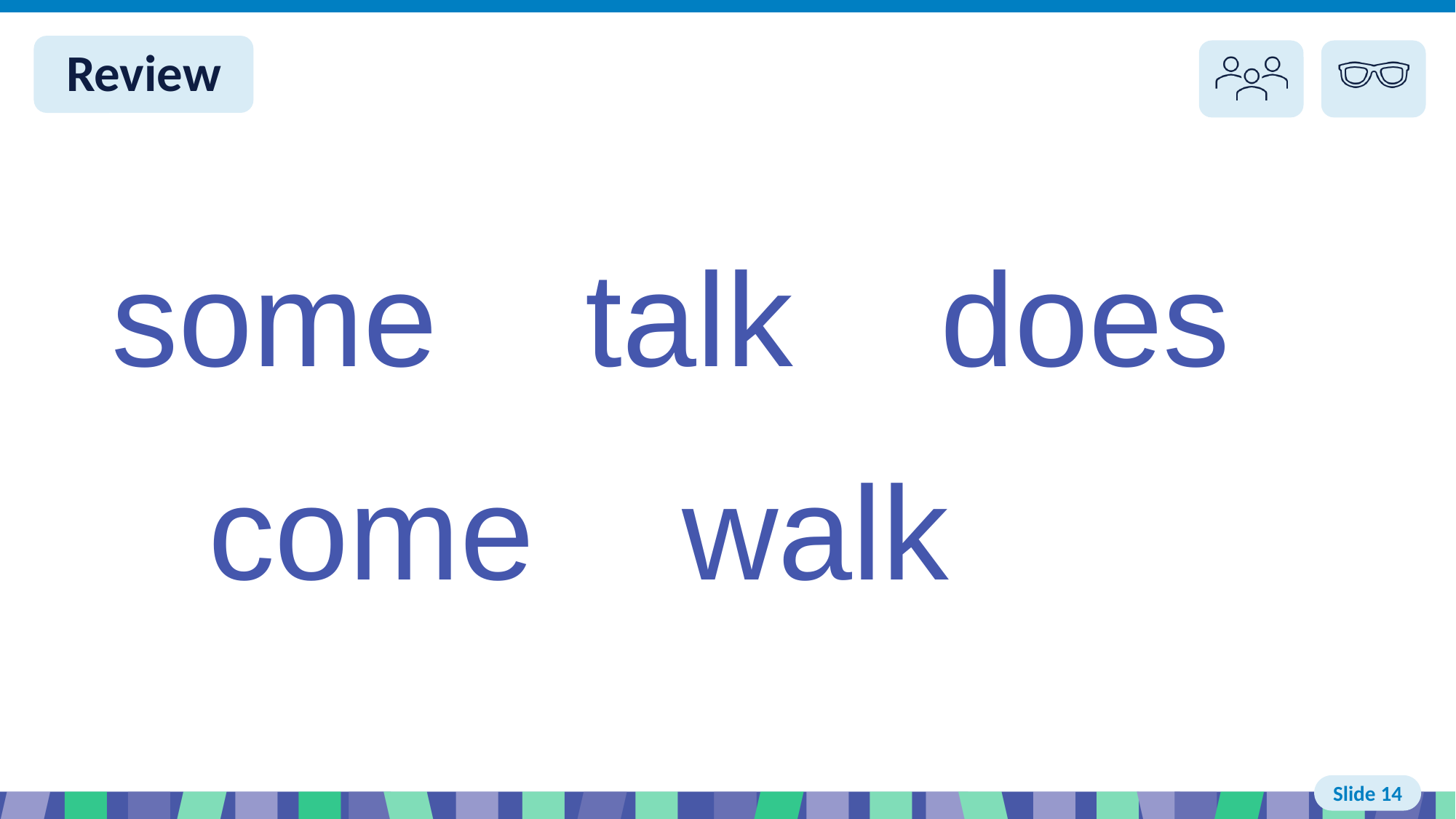

# Slide 14 Review You do
some    talk    does

come    walk